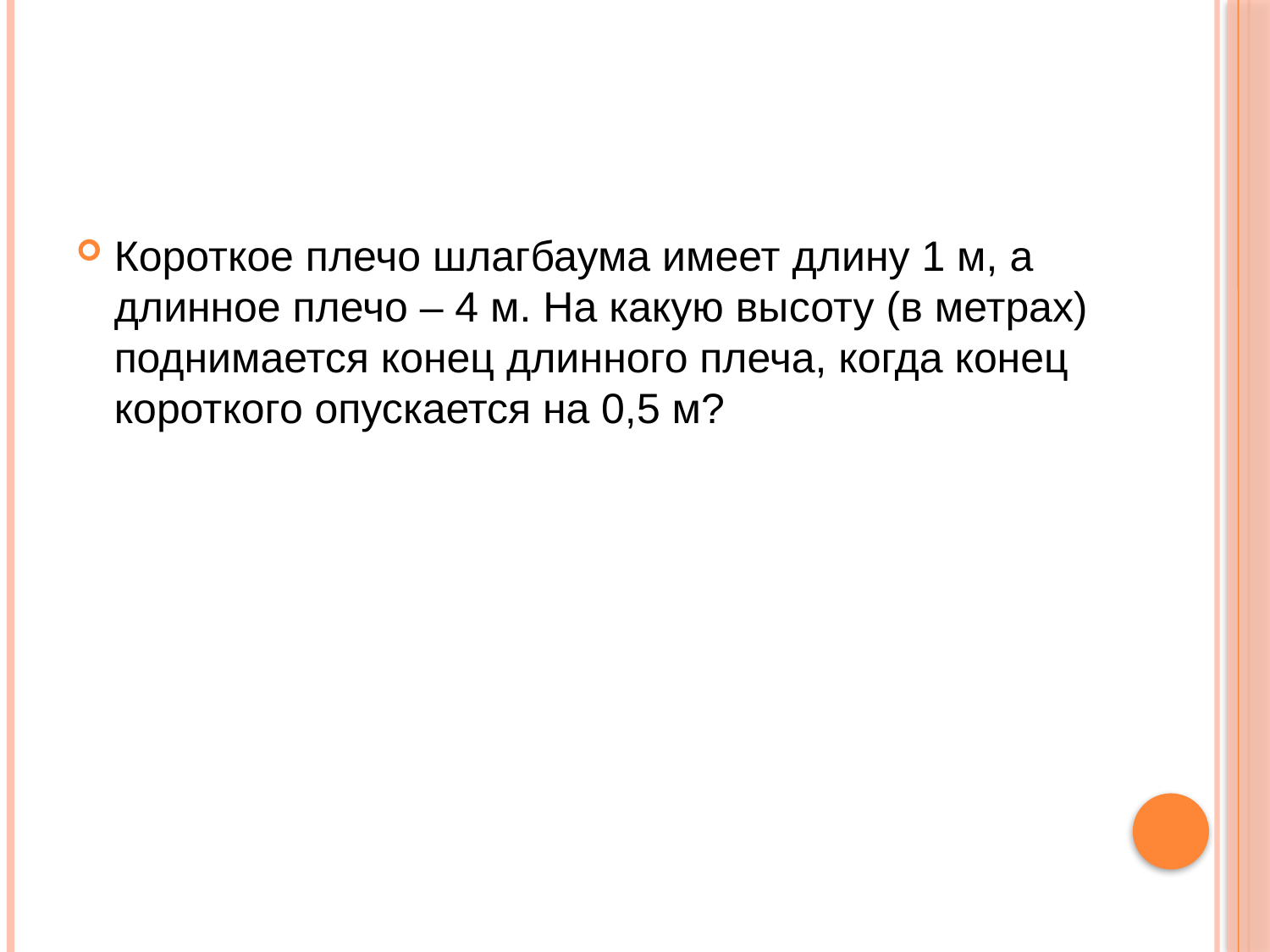

#
Короткое плечо шлаг­бау­ма имеет длину 1 м, а длин­ное плечо – 4 м. На какую вы­со­ту (в метрах) под­ни­ма­ет­ся конец длин­но­го плеча, когда конец ко­рот­ко­го опускается на 0,5 м?